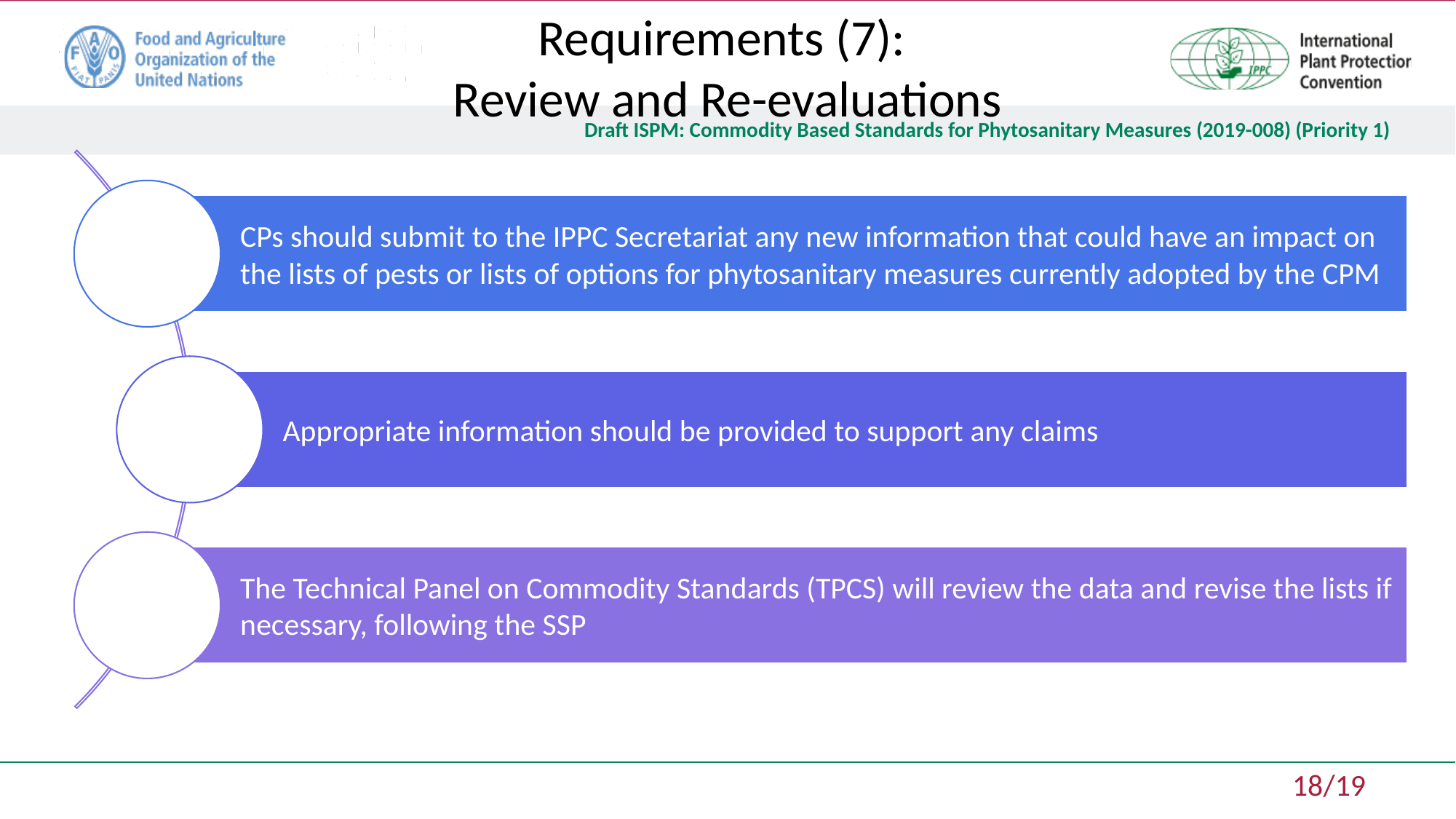

Requirements (7):
Review and Re-evaluations
CPs should submit to the IPPC Secretariat any new information that could have an impact on the lists of pests or lists of options for phytosanitary measures currently adopted by the CPM
Appropriate information should be provided to support any claims
The Technical Panel on Commodity Standards (TPCS) will review the data and revise the lists if necessary, following the SSP